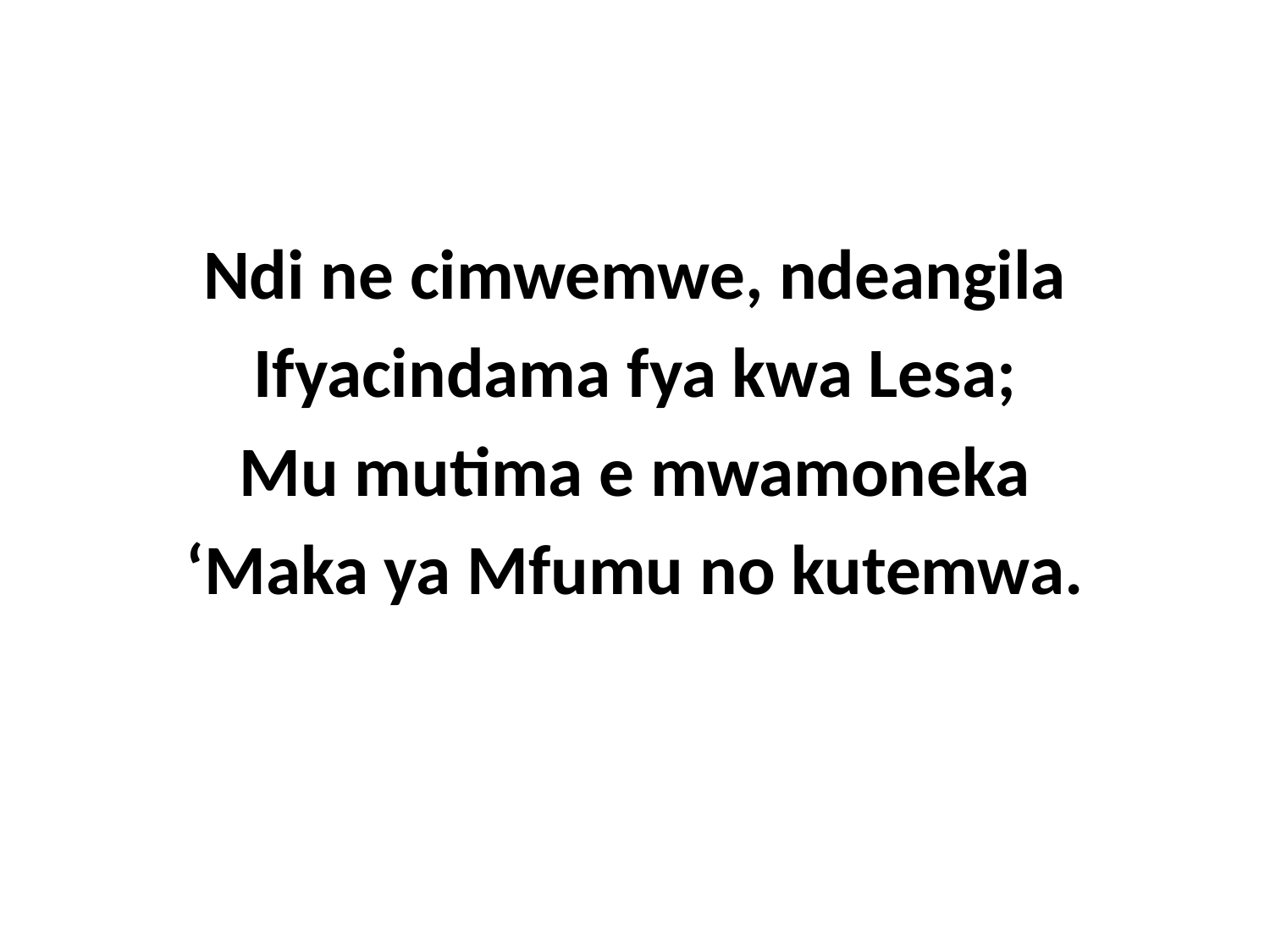

Ndi ne cimwemwe, ndeangila
Ifyacindama fya kwa Lesa;
Mu mutima e mwamoneka
‘Maka ya Mfumu no kutemwa.